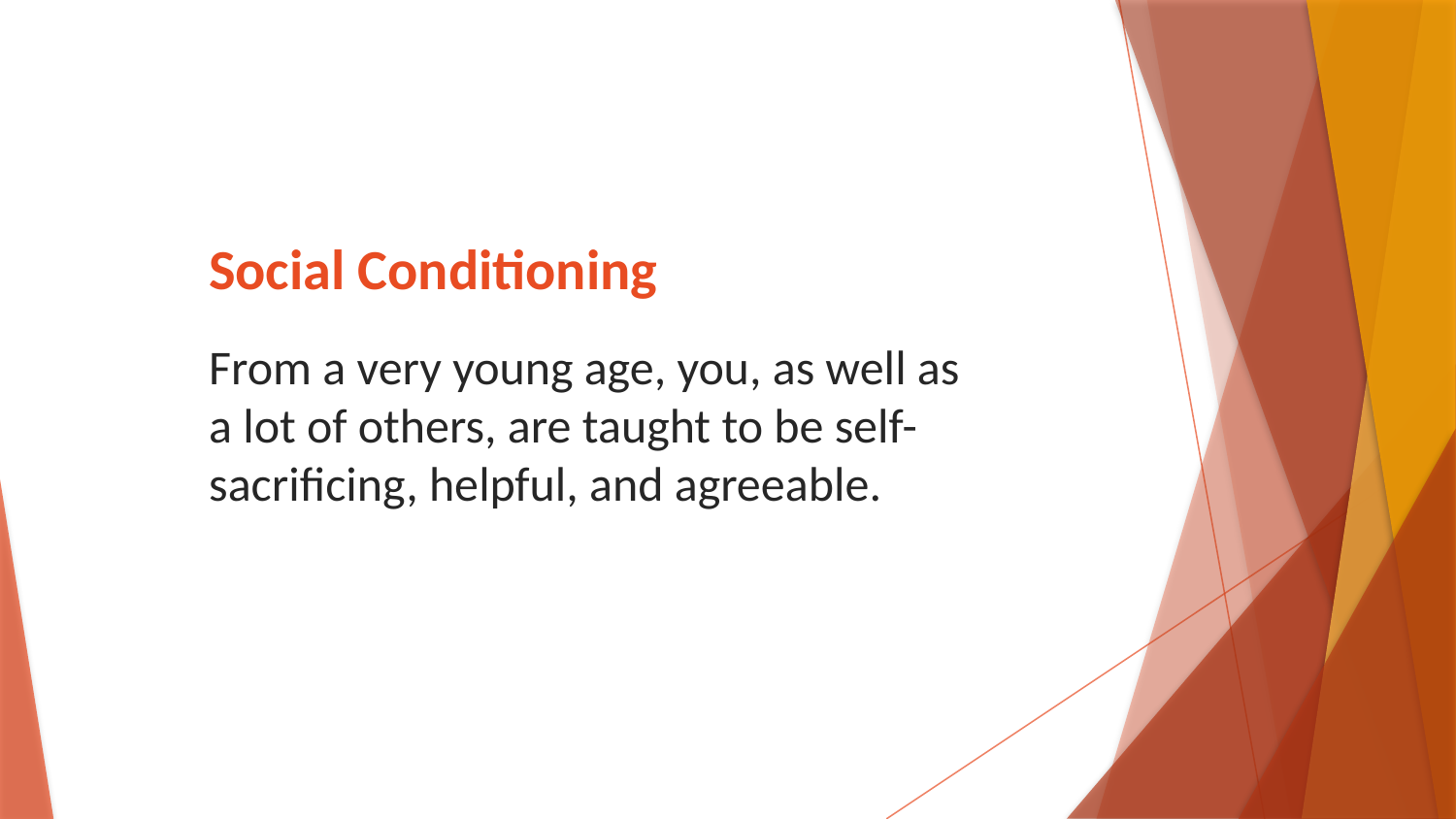

# Social Conditioning
From a very young age, you, as well as a lot of others, are taught to be self-sacrificing, helpful, and agreeable.